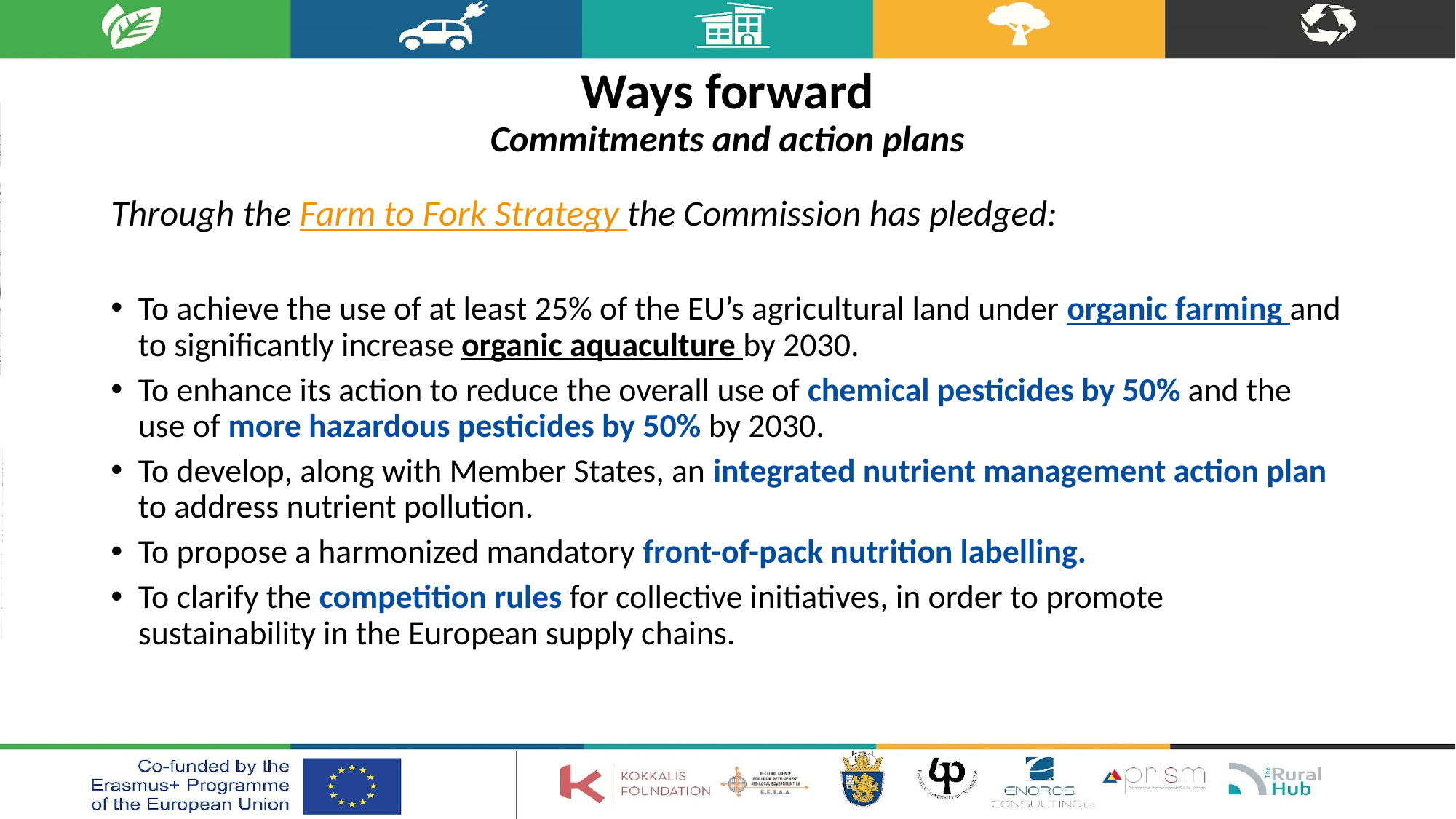

# Ways forward Commitments and action plans
Through the Farm to Fork Strategy the Commission has pledged:

To achieve the use of at least 25% of the EU’s agricultural land under organic farming and to significantly increase organic aquaculture by 2030.
To enhance its action to reduce the overall use of chemical pesticides by 50% and the use of more hazardous pesticides by 50% by 2030.
To develop, along with Member States, an integrated nutrient management action plan to address nutrient pollution.
To propose a harmonized mandatory front-of-pack nutrition labelling.
To clarify the competition rules for collective initiatives, in order to promote sustainability in the European supply chains.